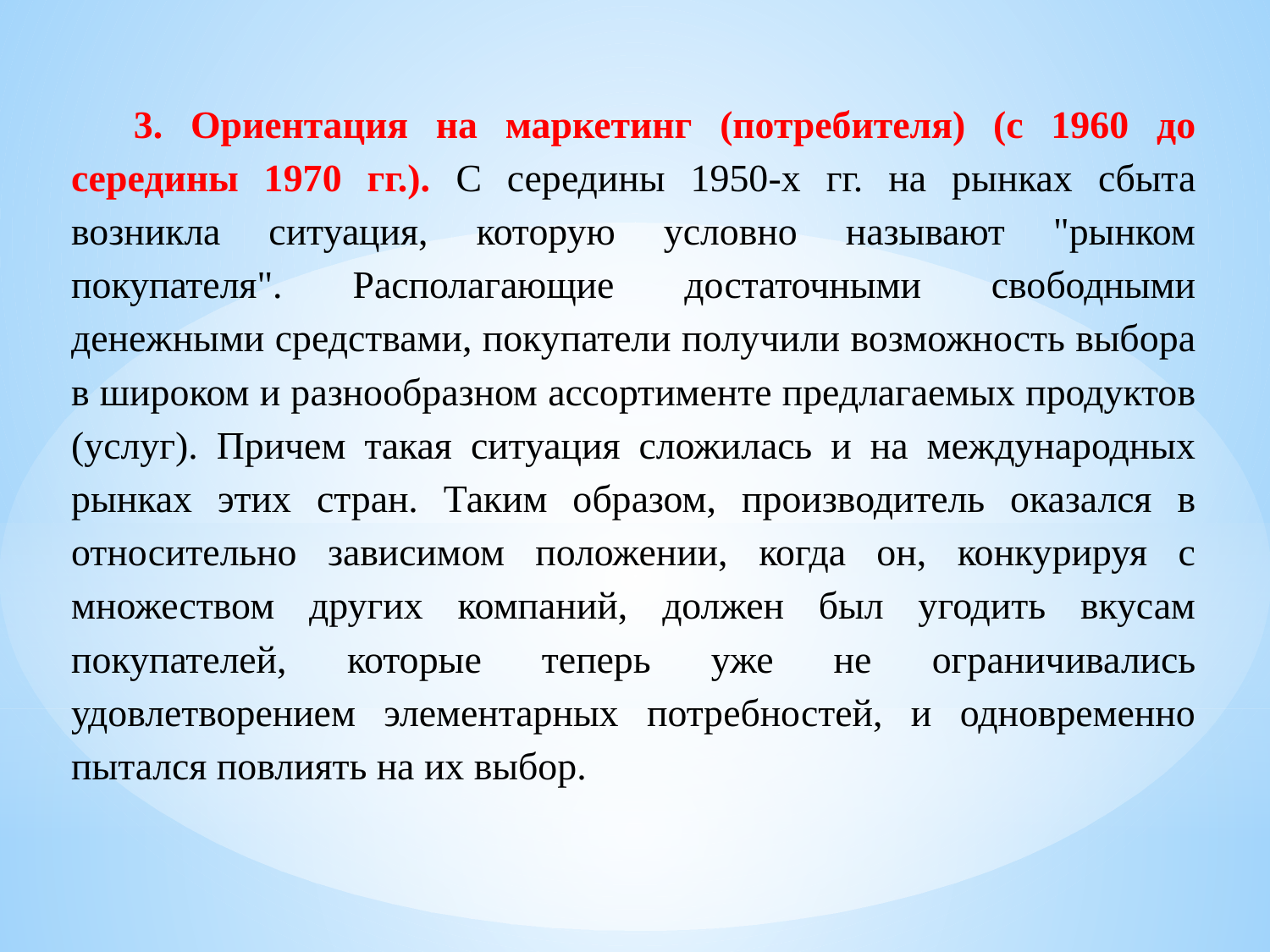

3. Ориентация на маркетинг (потребителя) (с 1960 до середины 1970 гг.). С середины 1950-х гг. на рынках сбыта возникла ситуация, которую условно называют "рынком покупателя". Располагающие достаточными свободными денежными средствами, покупатели получили возможность выбора в широком и разнообразном ассортименте предлагаемых продуктов (услуг). Причем такая ситуация сложилась и на международных рынках этих стран. Таким образом, производитель оказался в относительно зависимом положении, когда он, конкурируя с множеством других компаний, должен был угодить вкусам покупателей, которые теперь уже не ограничивались удовлетворением элементарных потребностей, и одновременно пытался повлиять на их выбор.